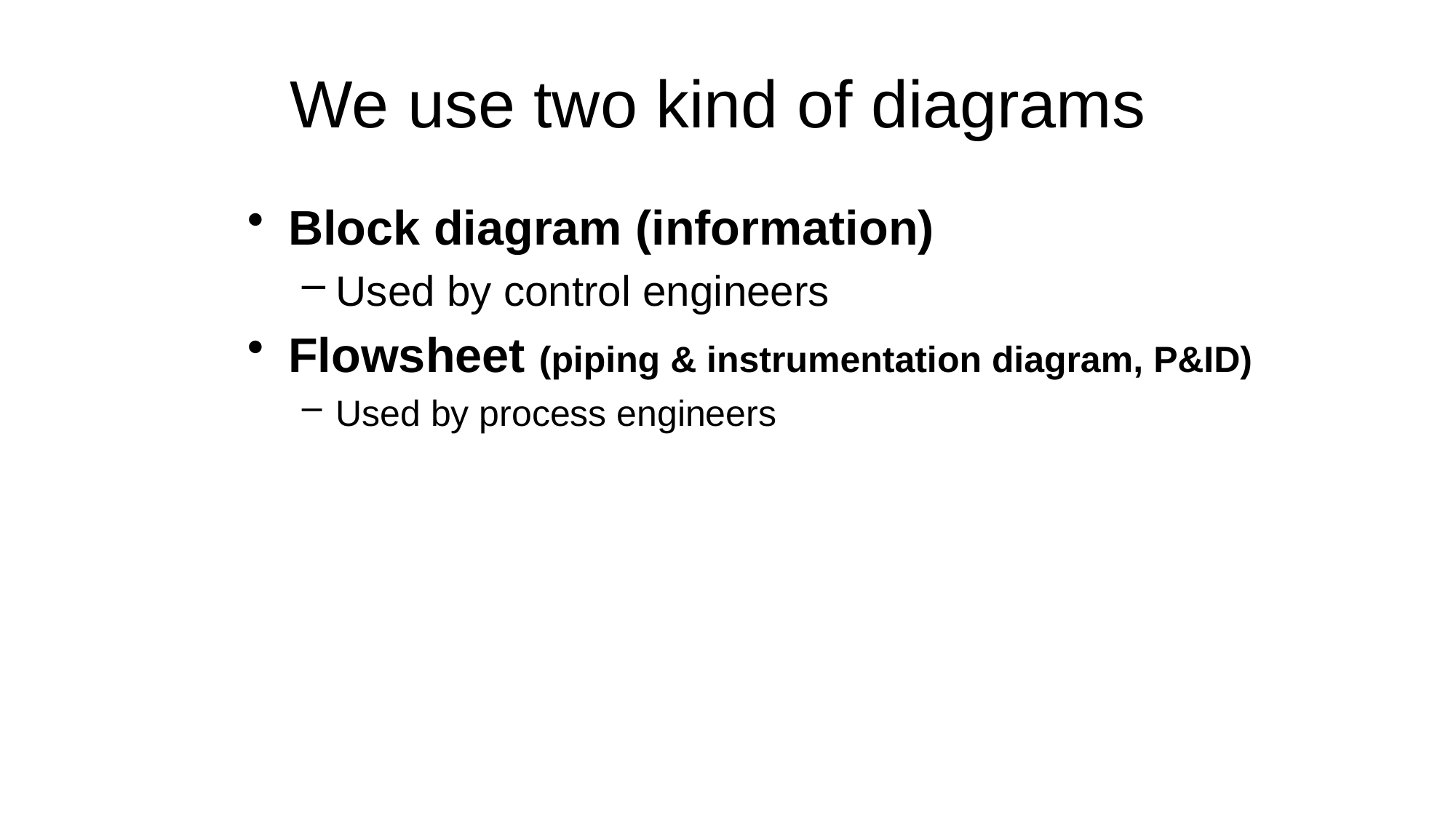

# We use two kind of diagrams
Block diagram (information)
Used by control engineers
Flowsheet (piping & instrumentation diagram, P&ID)
Used by process engineers